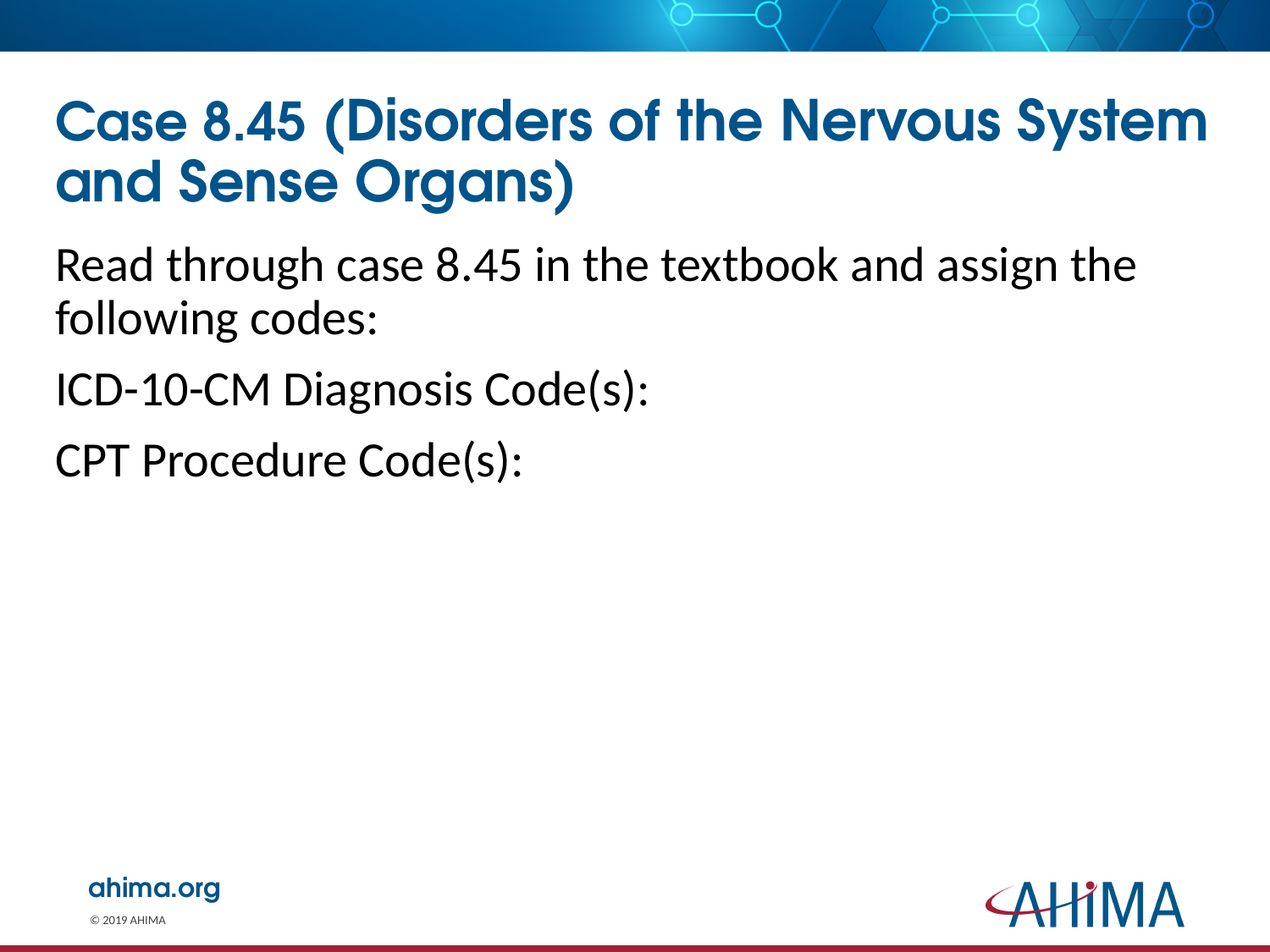

# Case 8.45 (Disorders of the Nervous System and Sense Organs)
Read through case 8.45 in the textbook and assign the following codes:
ICD-10-CM Diagnosis Code(s):
CPT Procedure Code(s):